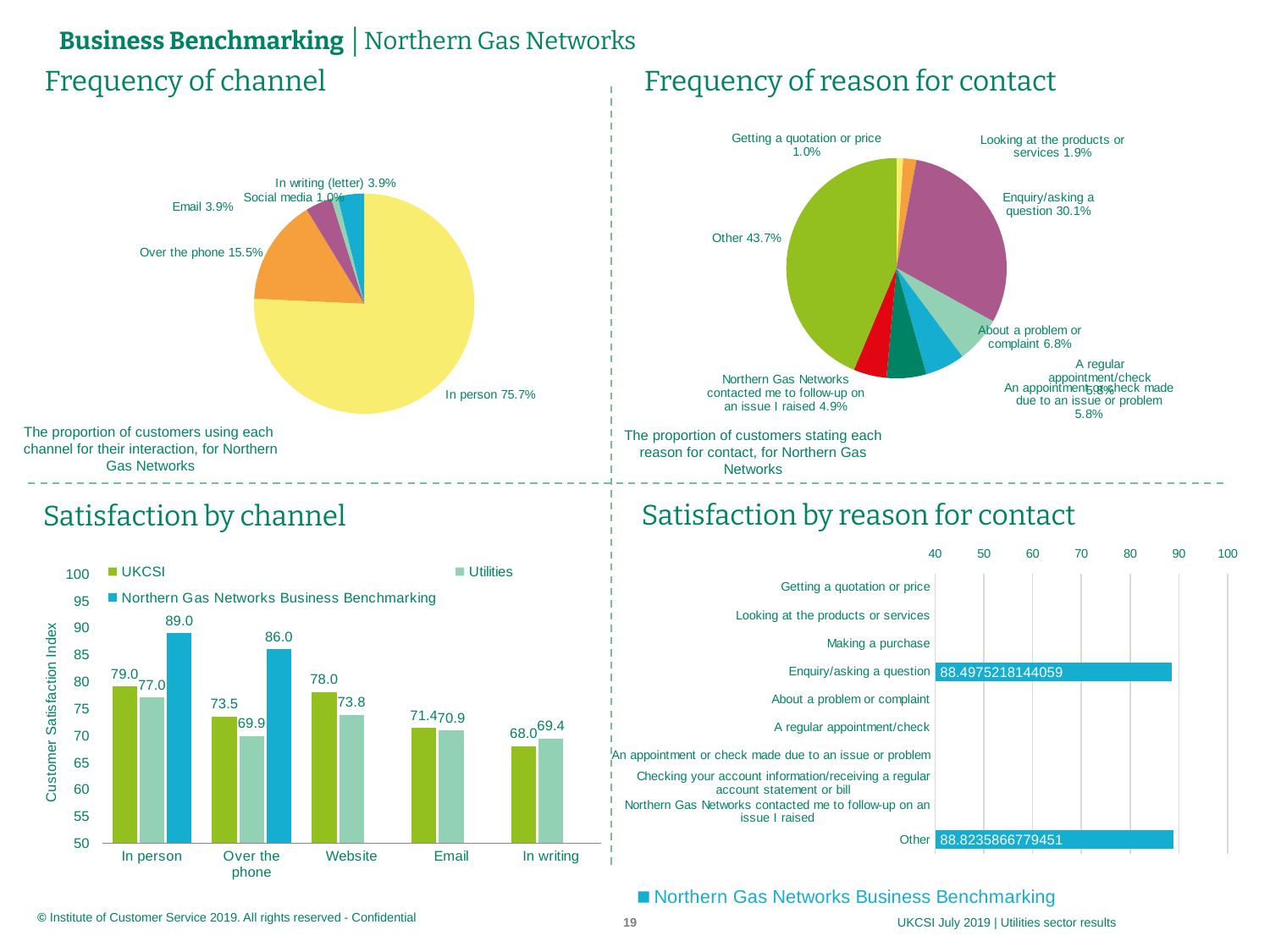

Business Benchmarking │Northern Gas Networks
Frequency of channel
Frequency of reason for contact

### Chart

| Category | Column1 |
|---|---|
| Getting a quotation or price | 0.009708737864077669 |
| Looking at the products or services | 0.019417475728155338 |
| Enquiry/asking a question | 0.30097087378640774 |
| About a problem or complaint | 0.06796116504854369 |
| A regular appointment/check | 0.05825242718446602 |
| An appointment or check made due to an issue or problem | 0.05825242718446602 |
| Northern Gas Networks contacted me to follow-up on an issue I raised | 0.04854368932038835 |
| Other | 0.4368932038834952 |

### Chart

| Category | Column1 |
|---|---|
| In person | 0.7572815533980582 |
| Over the phone | 0.1553398058252427 |
| Email | 0.038834951456310676 |
| Social media | 0.009708737864077669 |
| In writing (letter) | 0.038834951456310676 |
The proportion of customers using each
channel for their interaction, for Northern Gas Networks
The proportion of customers stating each reason for contact, for Northern Gas Networks
Satisfaction by reason for contact
Satisfaction by channel

### Chart

| Category | Northern Gas Networks Business Benchmarking |
|---|---|
| Other | 88.82358667794512 |
| Northern Gas Networks contacted me to follow-up on an issue I raised | None |
| Checking your account information/receiving a regular account statement or bill | None |
| An appointment or check made due to an issue or problem | None |
| A regular appointment/check | None |
| About a problem or complaint | None |
| Enquiry/asking a question | 88.49752181440587 |
| Making a purchase | None |
| Looking at the products or services | None |
| Getting a quotation or price | None |

### Chart

| Category | UKCSI | Utilities | Northern Gas Networks Business Benchmarking |
|---|---|---|---|
| In person | 79.04737184112807 | 77.0 | 88.95905551013641 |
| Over the phone | 73.49347541803282 | 69.9 | 85.97197972958558 |
| Website | 78.02095149806648 | 73.8 | None |
| Email | 71.38571779554121 | 70.9 | None |
| In writing | 67.97789663318915 | 69.4 | None |
UKCSI July 2019 | Utilities sector results